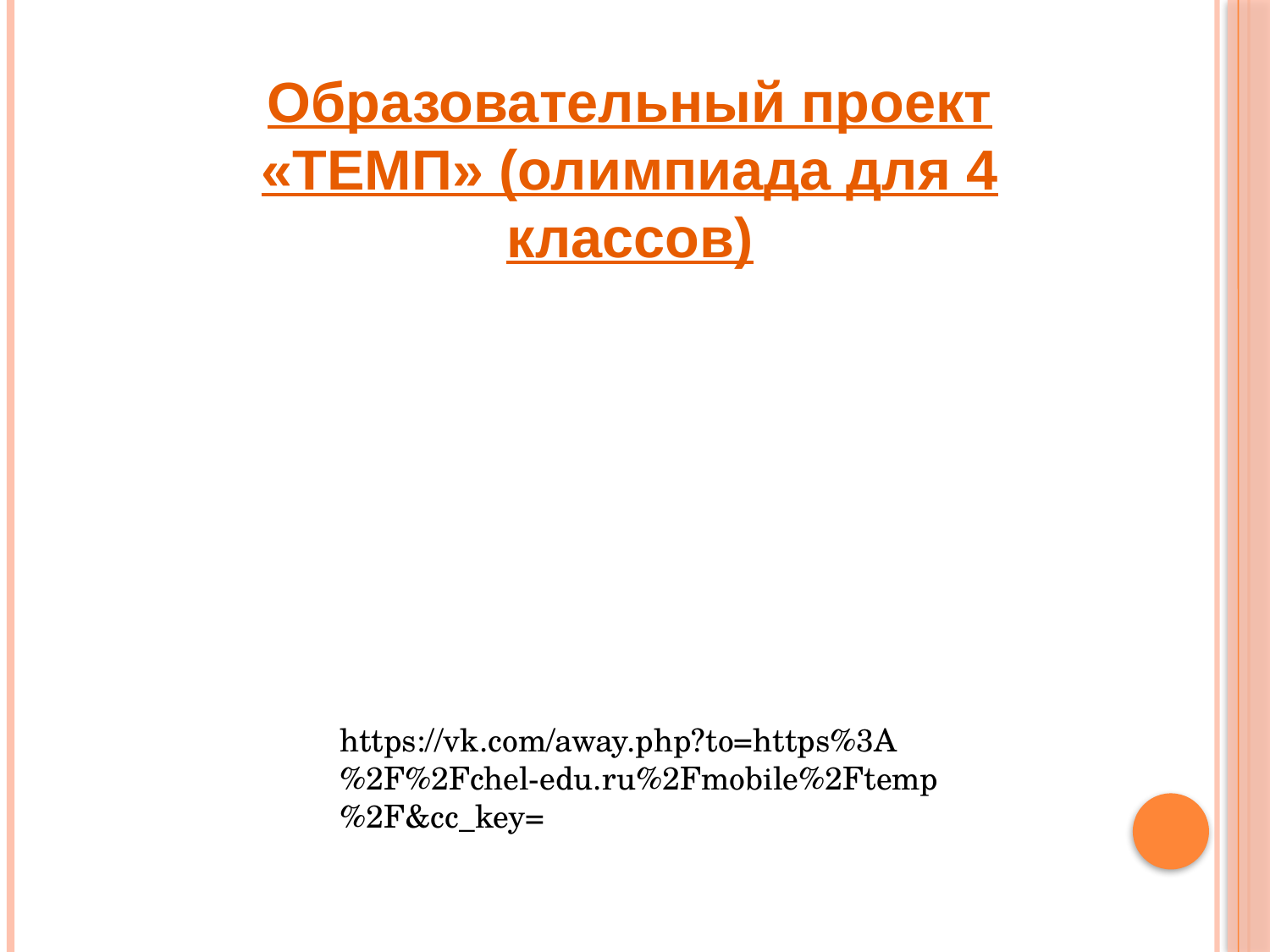

Образовательный проект «ТЕМП» (олимпиада для 4 классов)
https://vk.com/away.php?to=https%3A%2F%2Fchel-edu.ru%2Fmobile%2Ftemp%2F&cc_key=